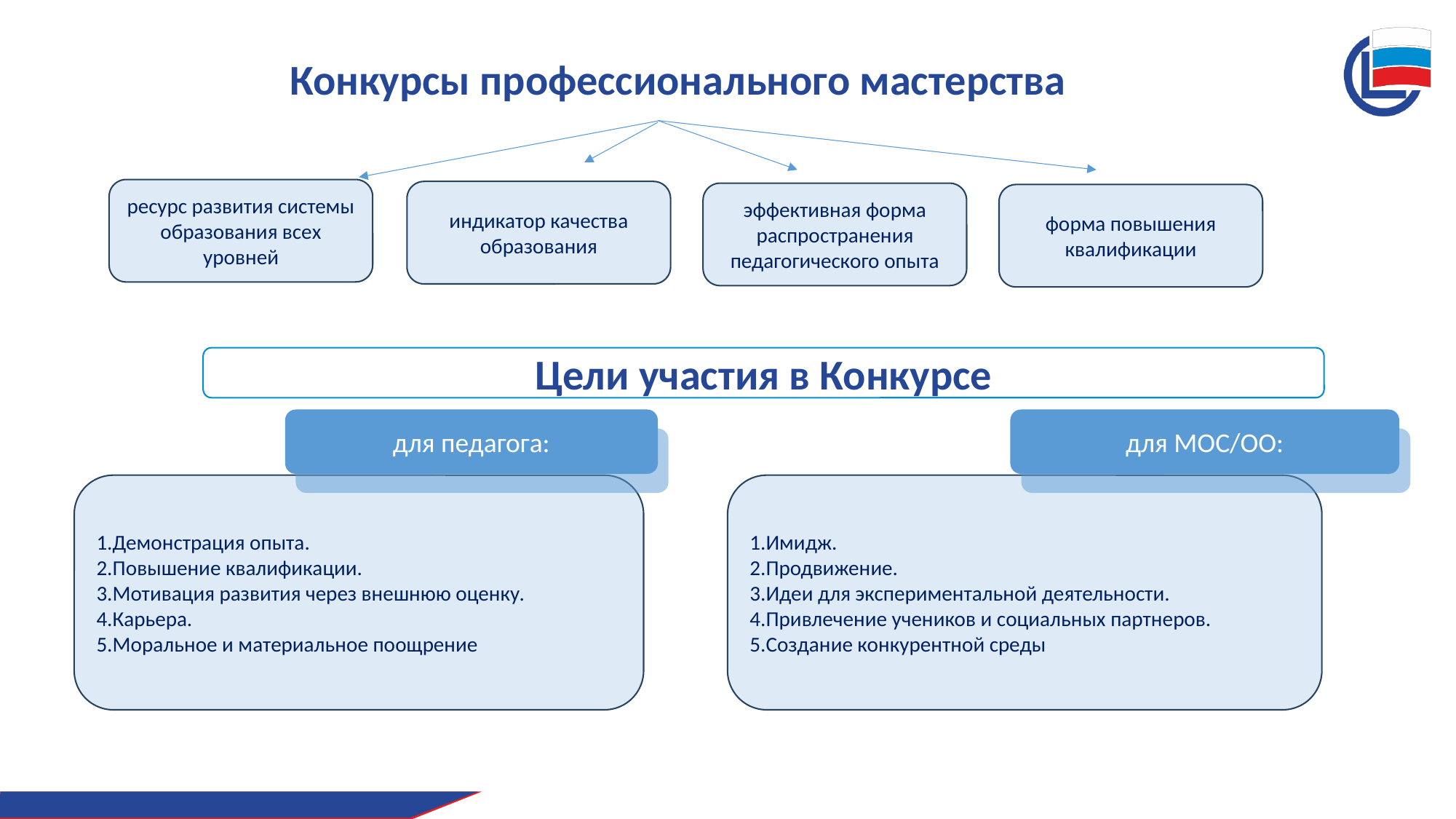

# Конкурсы профессионального мастерства
ресурс развития системы образования всех уровней
индикатор качества образования
эффективная форма распространения педагогического опыта
форма повышения квалификации
Цели участия в Конкурсе
для МОС/ОО:

1.Имидж.
2.Продвижение.
3.Идеи для экспериментальной деятельности.
4.Привлечение учеников и социальных партнеров.
5.Создание конкурентной среды
для педагога:

1.Демонстрация опыта.
2.Повышение квалификации.
3.Мотивация развития через внешнюю оценку.
4.Карьера.
5.Моральное и материальное поощрение